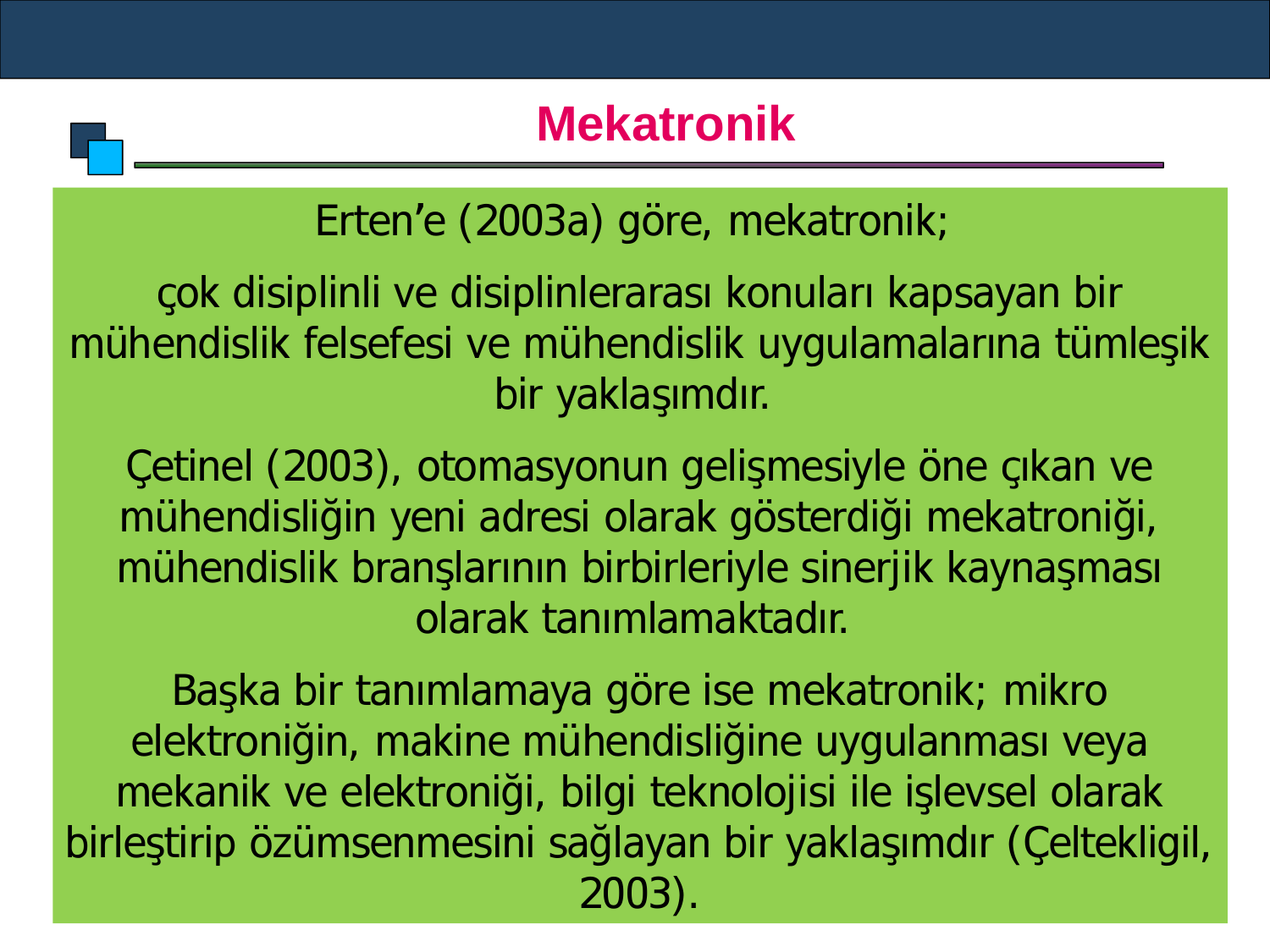

# Mekatronik

Erten’e (2003a) göre, mekatronik;
çok disiplinli ve disiplinlerarası konuları kapsayan bir mühendislik felsefesi ve mühendislik uygulamalarına tümleşik bir yaklaşımdır.
Çetinel (2003), otomasyonun gelişmesiyle öne çıkan ve mühendisliğin yeni adresi olarak gösterdiği mekatroniği, mühendislik branşlarının birbirleriyle sinerjik kaynaşması olarak tanımlamaktadır.
Başka bir tanımlamaya göre ise mekatronik; mikro elektroniğin, makine mühendisliğine uygulanması veya mekanik ve elektroniği, bilgi teknolojisi ile işlevsel olarak birleştirip özümsenmesini sağlayan bir yaklaşımdır (Çeltekligil, 2003).